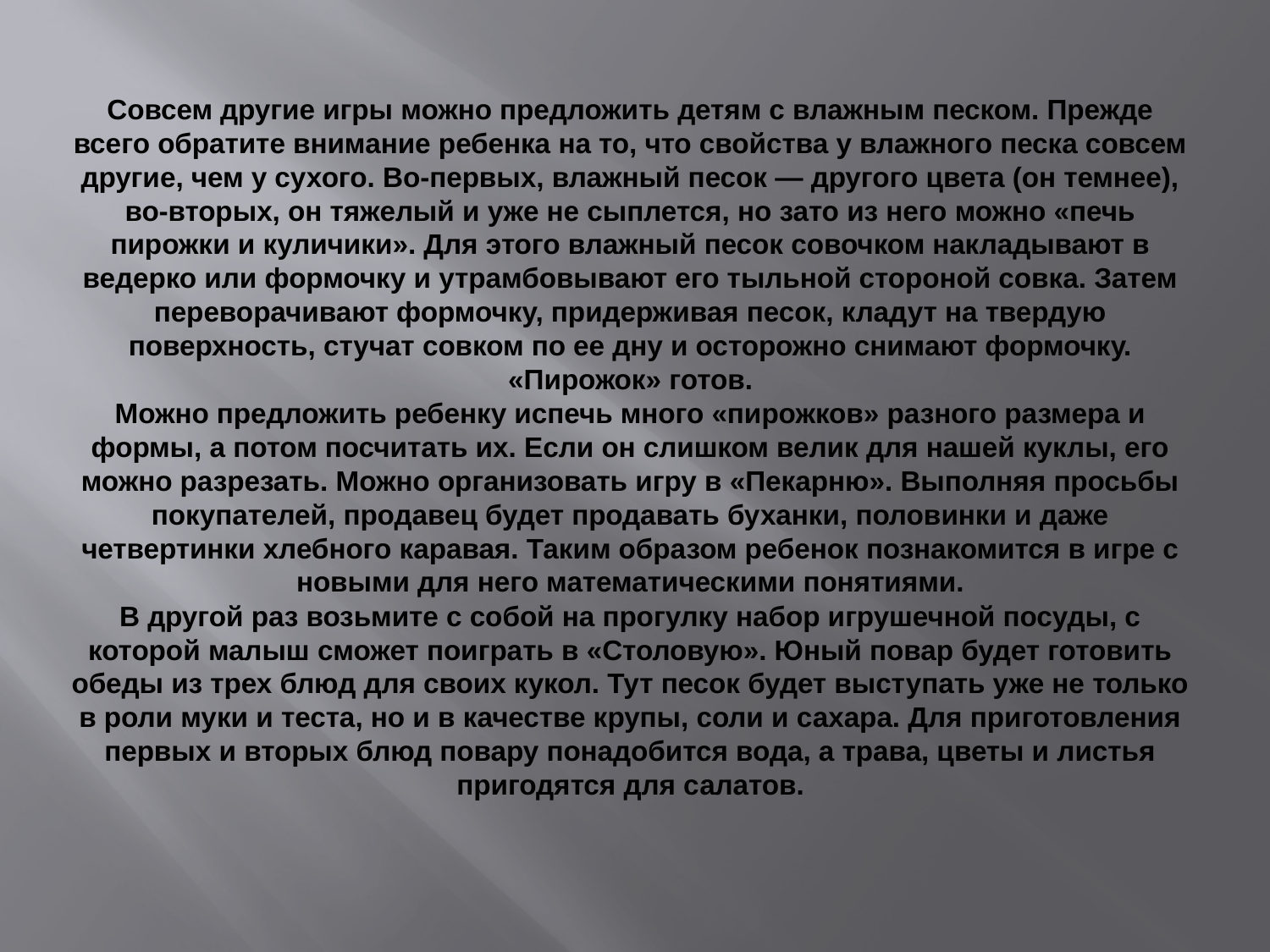

# Совсем другие игры можно предложить детям с влажным песком. Прежде всего обратите внимание ребенка на то, что свойства у влажного песка совсем другие, чем у сухого. Во-первых, влажный песок — другого цвета (он темнее), во-вторых, он тяжелый и уже не сыплется, но зато из него можно «печь пирожки и куличики». Для этого влажный песок совочком накладывают в ведерко или формочку и утрамбовывают его тыльной стороной совка. Затем переворачивают формочку, придерживая песок, кладут на твердую поверхность, стучат совком по ее дну и осторожно снимают формочку. «Пирожок» готов. Можно предложить ребенку испечь много «пирожков» разного размера и формы, а потом посчитать их. Если он слишком велик для нашей куклы, его можно разрезать. Можно организовать игру в «Пекарню». Выполняя просьбы покупателей, продавец будет продавать буханки, половинки и даже четвертинки хлебного каравая. Таким образом ребенок познакомится в игре с новыми для него математическими понятиями. В другой раз возьмите с собой на прогулку набор игрушечной посуды, с которой малыш сможет поиграть в «Столовую». Юный повар будет готовить обеды из трех блюд для своих кукол. Тут песок будет выступать уже не только в роли муки и теста, но и в качестве крупы, соли и сахара. Для приготовления первых и вторых блюд повару понадобится вода, а трава, цветы и листья пригодятся для салатов.